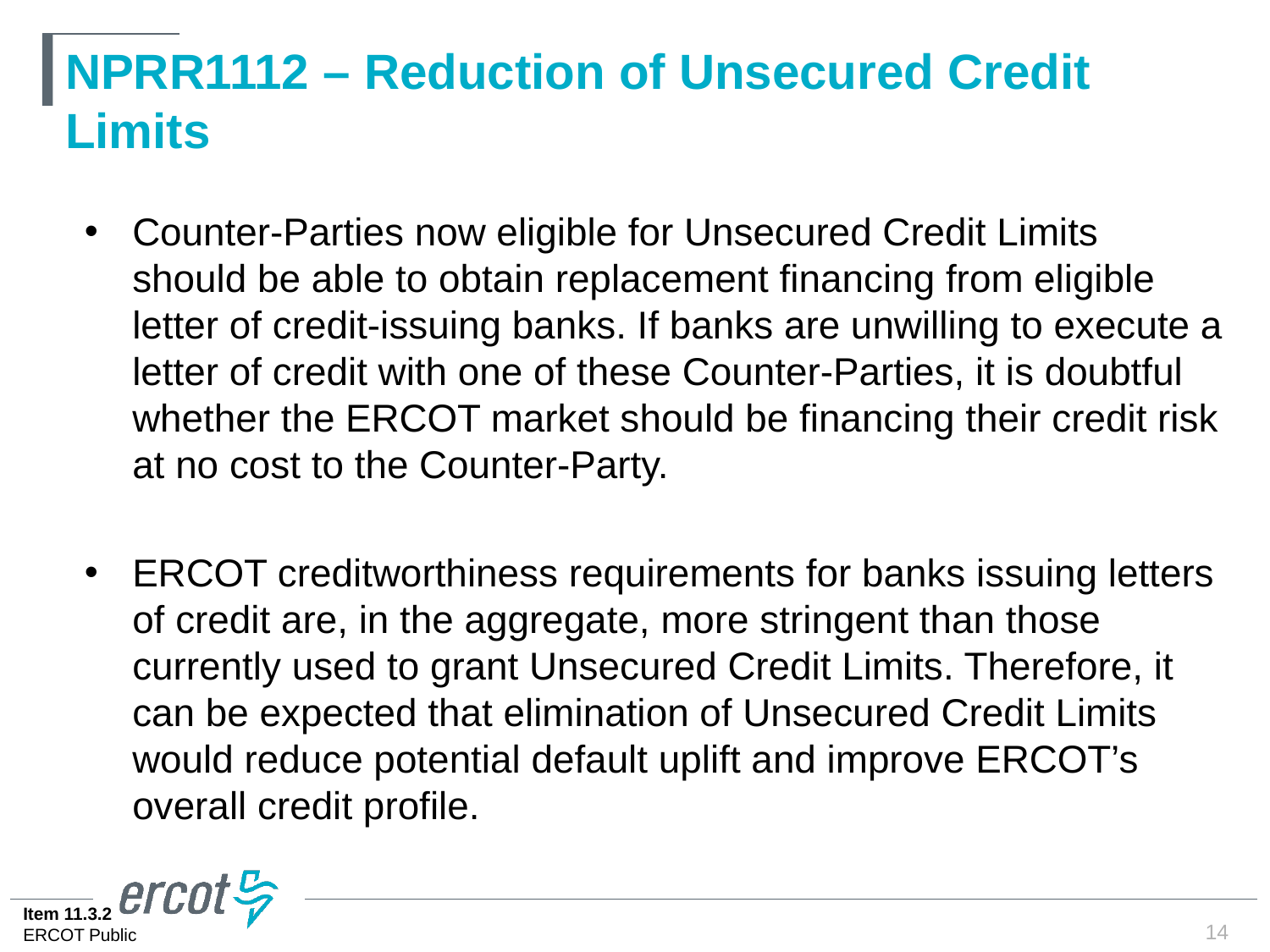

# NPRR1112 – Reduction of Unsecured Credit Limits
Counter-Parties now eligible for Unsecured Credit Limits should be able to obtain replacement financing from eligible letter of credit-issuing banks. If banks are unwilling to execute a letter of credit with one of these Counter-Parties, it is doubtful whether the ERCOT market should be financing their credit risk at no cost to the Counter-Party.

ERCOT creditworthiness requirements for banks issuing letters of credit are, in the aggregate, more stringent than those currently used to grant Unsecured Credit Limits. Therefore, it can be expected that elimination of Unsecured Credit Limits would reduce potential default uplift and improve ERCOT’s overall credit profile.

14